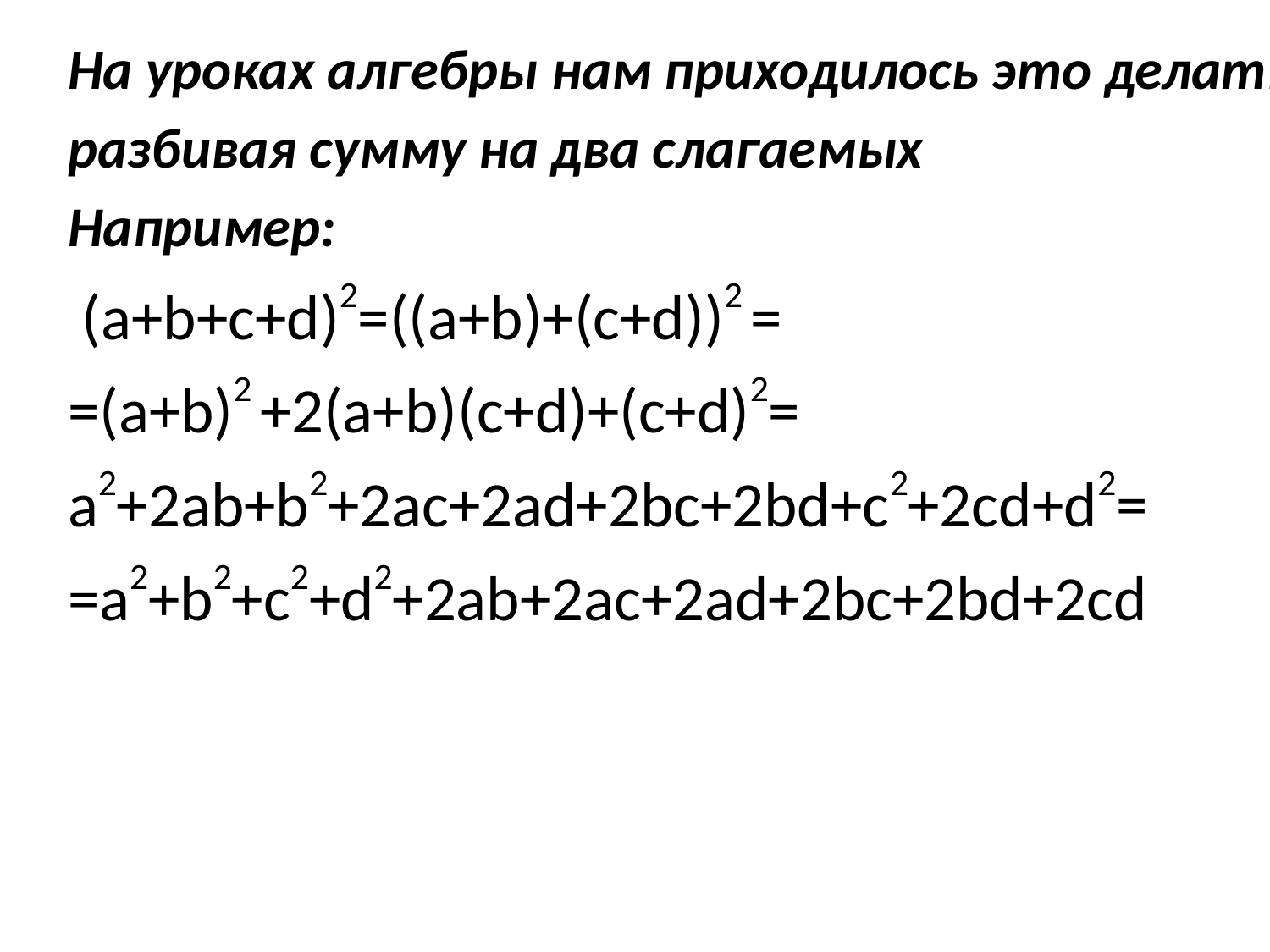

На уроках алгебры нам приходилось это делать,
разбивая сумму на два слагаемых
Например:
 (a+b+c+d)2=((a+b)+(c+d))2 =
=(a+b)2 +2(a+b)(c+d)+(c+d)2=
a2+2ab+b2+2ac+2ad+2bc+2bd+c2+2cd+d2=
=a2+b2+c2+d2+2ab+2ac+2ad+2bc+2bd+2cd